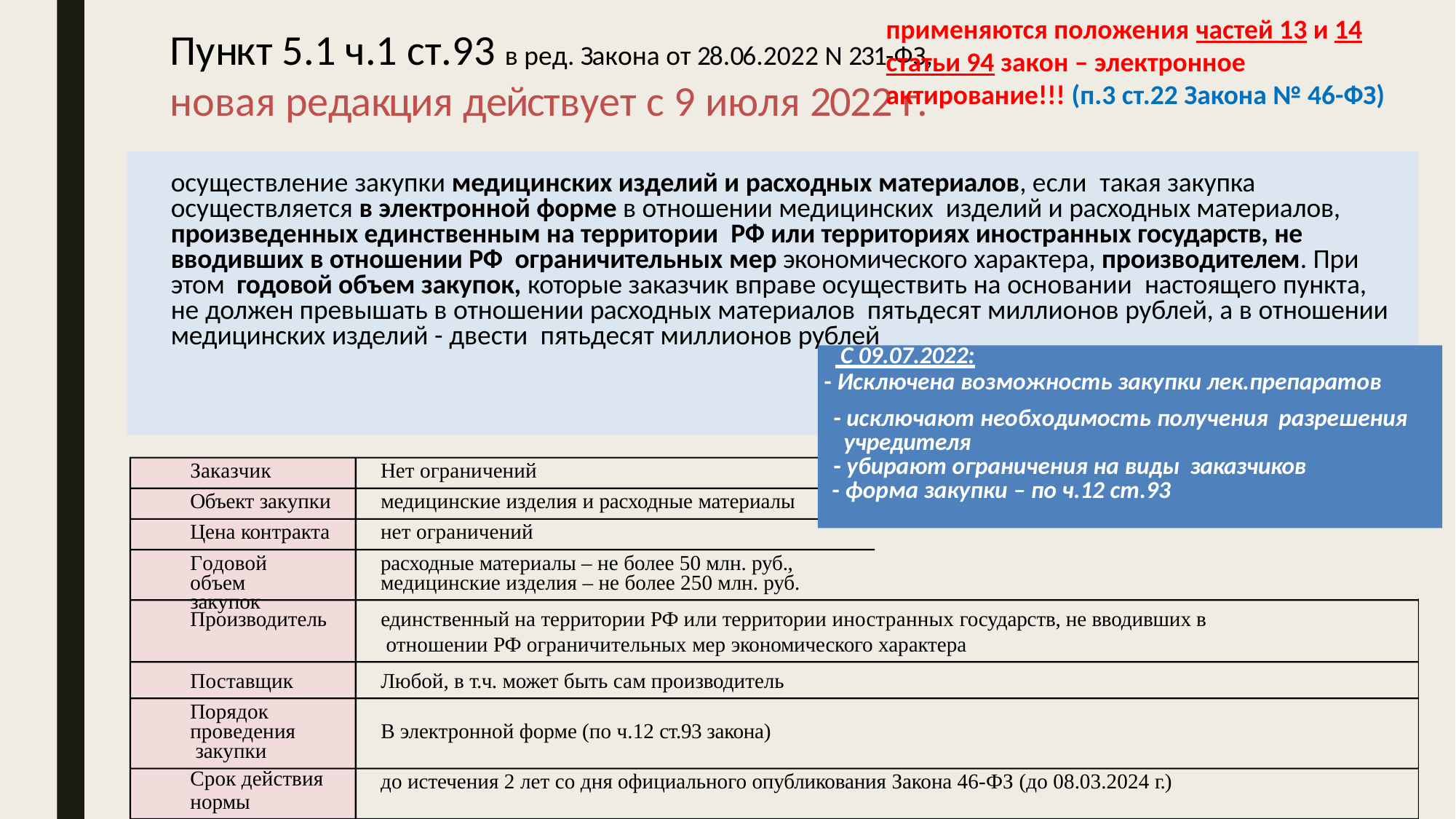

применяются положения частей 13 и 14 статьи 94 закон – электронное актирование!!! (п.3 ст.22 Закона № 46-ФЗ)
# Пункт 5.1 ч.1 ст.93 в ред. Закона от 28.06.2022 N 231-ФЗ,
новая редакция действует с 9 июля 2022 г.

осуществление закупки медицинских изделий и расходных материалов, если  такая закупка осуществляется в электронной форме в отношении медицинских  изделий и расходных материалов, произведенных единственным на территории  РФ или территориях иностранных государств, не вводивших в отношении РФ  ограничительных мер экономического характера, производителем. При этом  годовой объем закупок, которые заказчик вправе осуществить на основании  настоящего пункта, не должен превышать в отношении расходных материалов  пятьдесят миллионов рублей, а в отношении медицинских изделий - двести  пятьдесят миллионов рублей
                   С 09.07.2022:
                - Исключена возможность закупки лек.препаратов

- исключают необходимость получения  разрешения учредителя
- убирают ограничения на виды  заказчиков
- форма закупки – по ч.12 ст.93
Заказчик
Нет ограничений
Объект закупки
медицинские изделия и расходные материалы
Цена контракта
нет ограничений
Годовой объем  закупок
расходные материалы – не более 50 млн. руб.,  медицинские изделия – не более 250 млн. руб.
Производитель
единственный на территории РФ или территории иностранных государств, не вводивших в  отношении РФ ограничительных мер экономического характера
Поставщик
Любой, в т.ч. может быть сам производитель
Порядок  проведения  закупки
В электронной форме (по ч.12 ст.93 закона)
Срок действия
нормы
до истечения 2 лет со дня официального опубликования Закона 46-ФЗ (до 08.03.2024 г.)